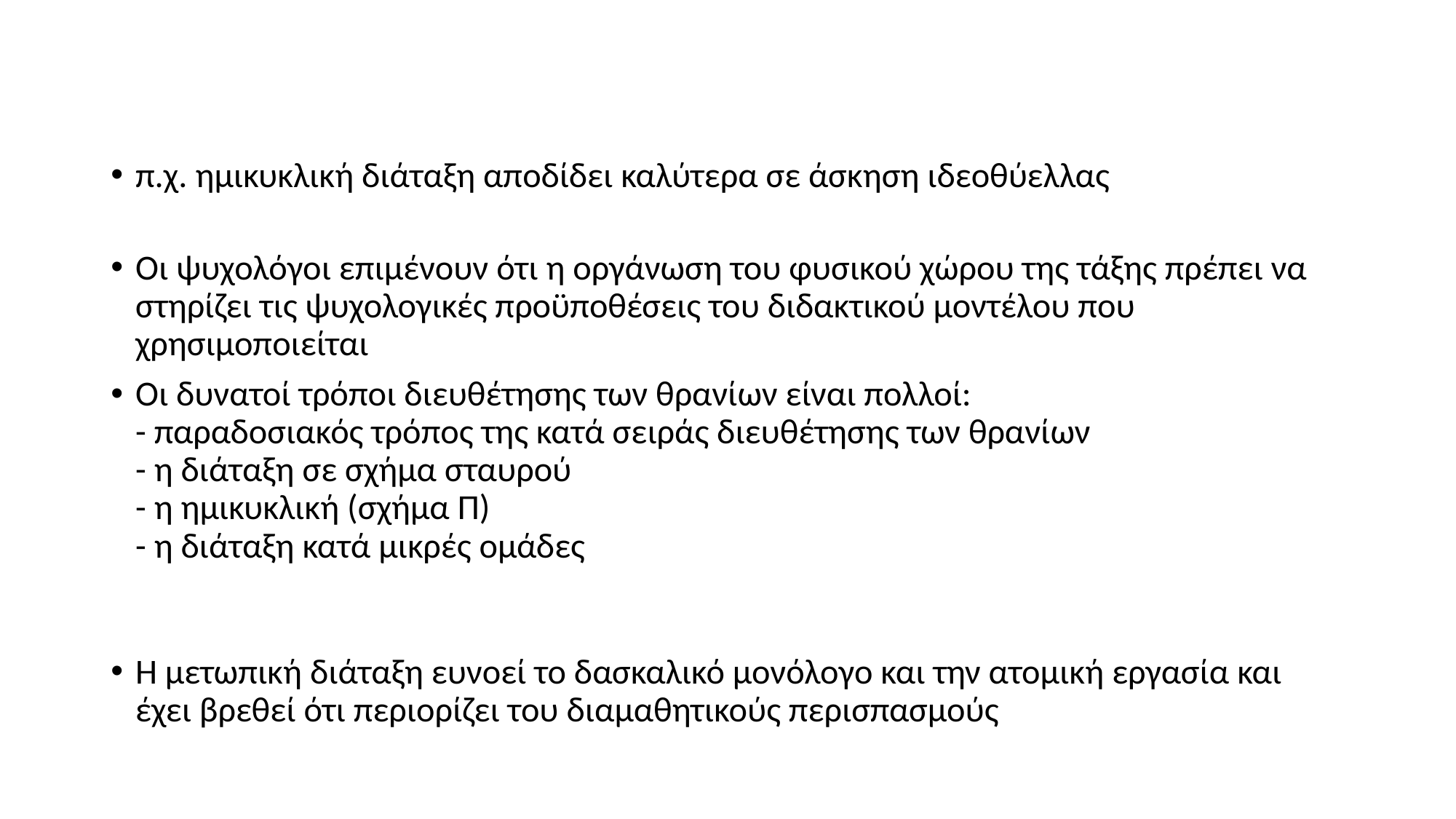

π.χ. ημικυκλική διάταξη αποδίδει καλύτερα σε άσκηση ιδεοθύελλας
Οι ψυχολόγοι επιμένουν ότι η οργάνωση του φυσικού χώρου της τάξης πρέπει να στηρίζει τις ψυχολογικές προϋποθέσεις του διδακτικού μοντέλου που χρησιμοποιείται
Οι δυνατοί τρόποι διευθέτησης των θρανίων είναι πολλοί:
- παραδοσιακός τρόπος της κατά σειράς διευθέτησης των θρανίων
- η διάταξη σε σχήμα σταυρού
- η ημικυκλική (σχήμα Π) 
- η διάταξη κατά μικρές ομάδες
Η μετωπική διάταξη ευνοεί το δασκαλικό μονόλογο και την ατομική εργασία και έχει βρεθεί ότι περιορίζει του διαμαθητικούς περισπασμούς